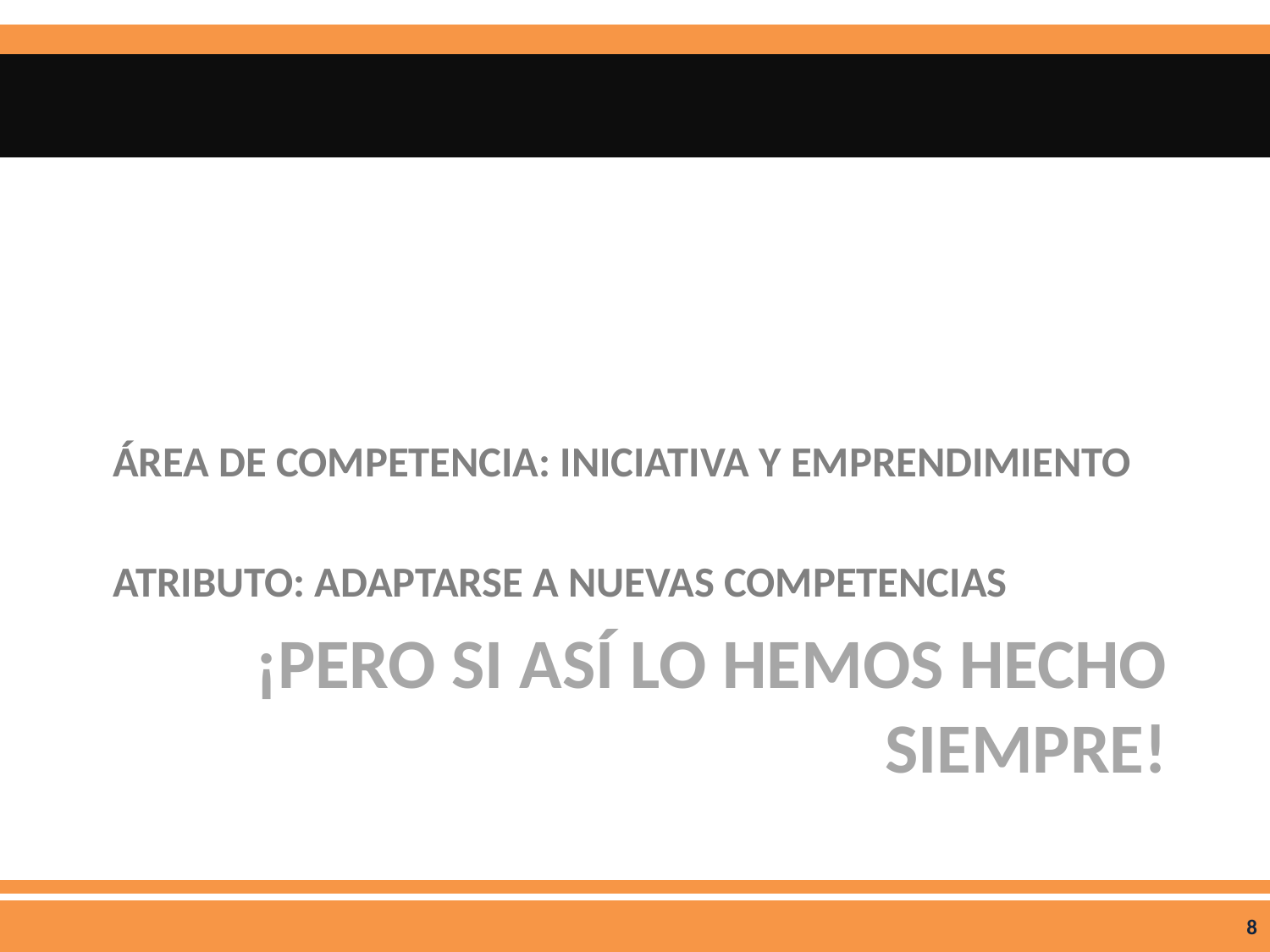

ÁREA DE COMPETENCIA: INICIATIVA Y EMPRENDIMIENTO

ATRIBUTO: ADAPTARSE A NUEVAS COMPETENCIAS
# ¡PERO SI ASÍ LO HEMOS HECHO SIEMPRE!
8